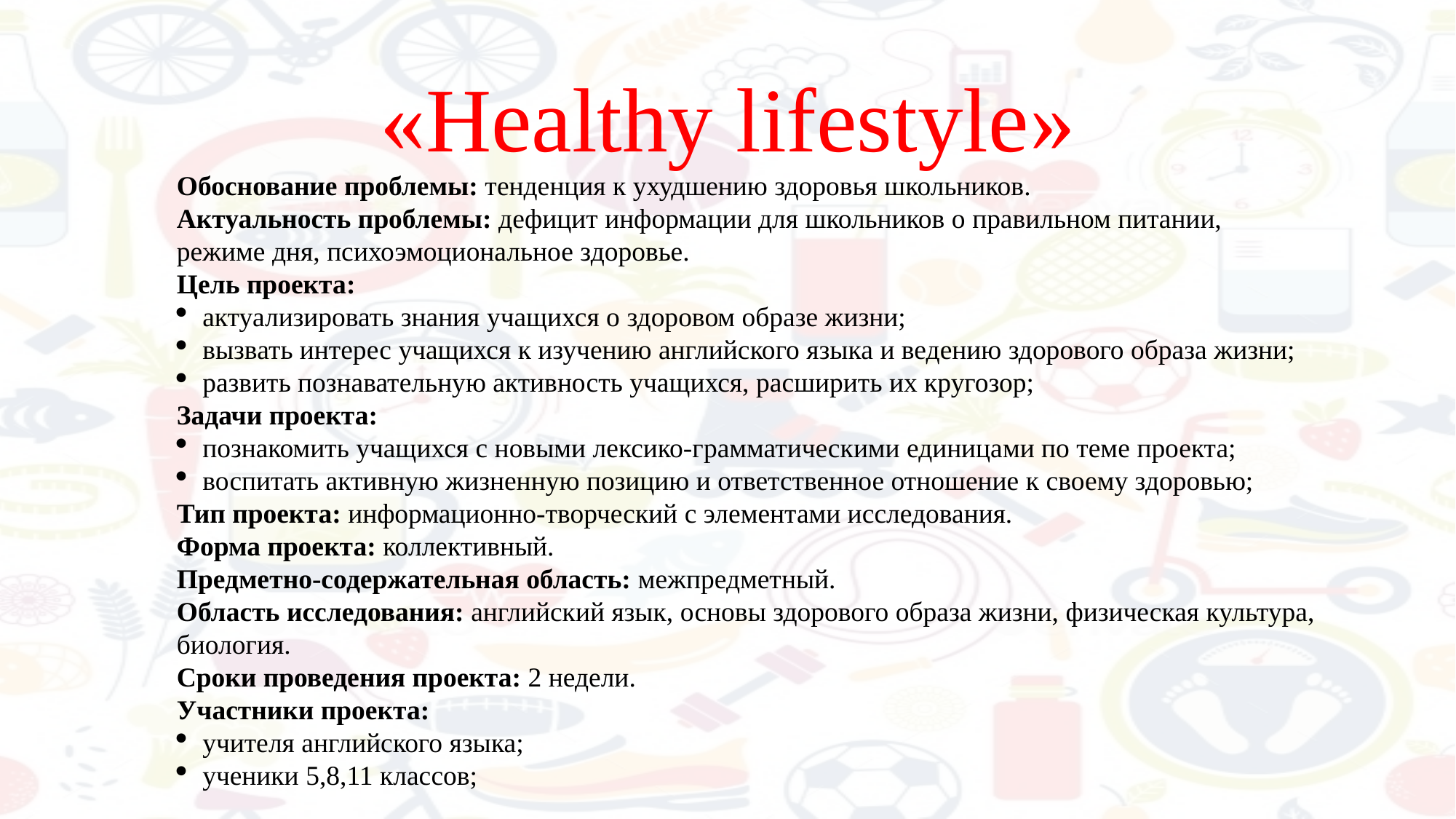

# «Healthy lifestyle»
Обоснование проблемы: тенденция к ухудшению здоровья школьников.
Актуальность проблемы: дефицит информации для школьников о правильном питании, режиме дня, психоэмоциональное здоровье.
Цель проекта:
актуализировать знания учащихся о здоровом образе жизни;
вызвать интерес учащихся к изучению английского языка и ведению здорового образа жизни;
развить познавательную активность учащихся, расширить их кругозор;
Задачи проекта:
познакомить учащихся с новыми лексико-грамматическими единицами по теме проекта;
воспитать активную жизненную позицию и ответственное отношение к своему здоровью;
Тип проекта: информационно-творческий с элементами исследования.
Форма проекта: коллективный.
Предметно-содержательная область: межпредметный.
Область исследования: английский язык, основы здорового образа жизни, физическая культура, биология.
Сроки проведения проекта: 2 недели.
Участники проекта:
учителя английского языка;
ученики 5,8,11 классов;